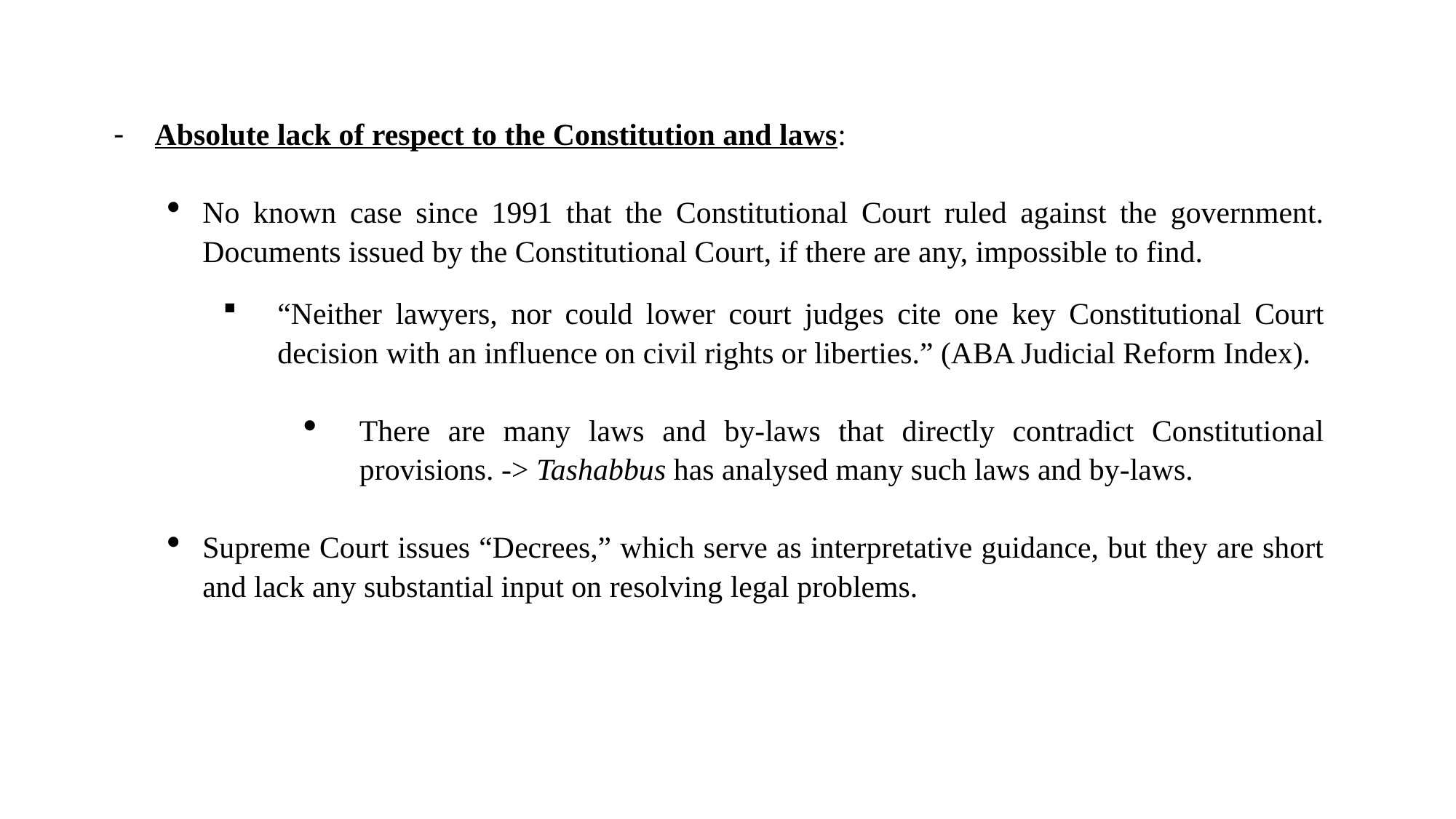

Absolute lack of respect to the Constitution and laws:

No known case since 1991 that the Constitutional Court ruled against the government. Documents issued by the Constitutional Court, if there are any, impossible to find.

“Neither lawyers, nor could lower court judges cite one key Constitutional Court decision with an influence on civil rights or liberties.” (ABA Judicial Reform Index).

There are many laws and by-laws that directly contradict Constitutional provisions. -> Tashabbus has analysed many such laws and by-laws.

Supreme Court issues “Decrees,” which serve as interpretative guidance, but they are short and lack any substantial input on resolving legal problems.